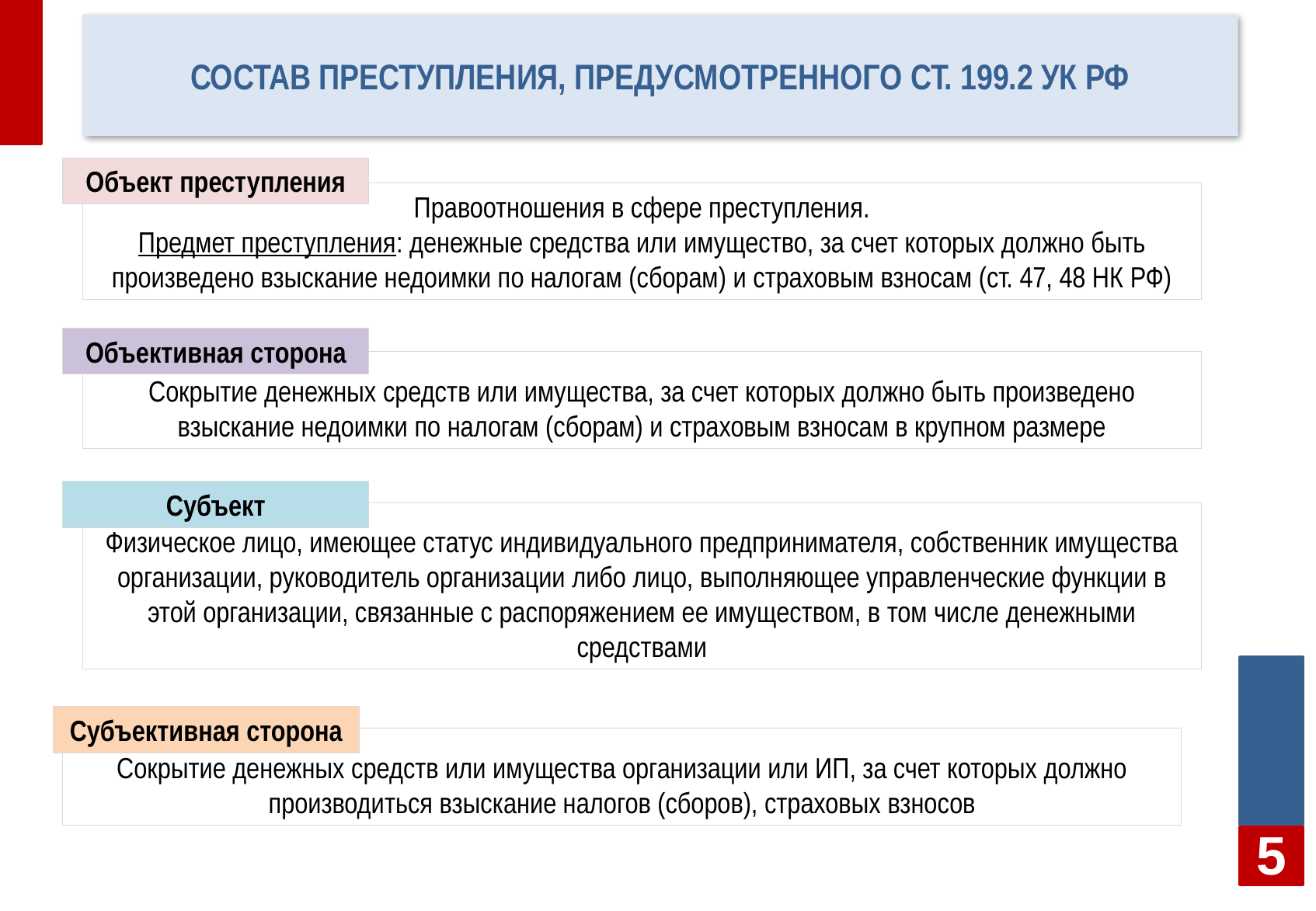

#
Состав преступления, предусмотренного ст. 199.2 УК РФ
Объект преступления
Правоотношения в сфере преступления.
Предмет преступления: денежные средства или имущество, за счет которых должно быть произведено взыскание недоимки по налогам (сборам) и страховым взносам (ст. 47, 48 НК РФ)
Объективная сторона

Сокрытие денежных средств или имущества, за счет которых должно быть произведено взыскание недоимки по налогам (сборам) и страховым взносам в крупном размере
Субъект

Физическое лицо, имеющее статус индивидуального предпринимателя, собственник имущества организации, руководитель организации либо лицо, выполняющее управленческие функции в этой организации, связанные с распоряжением ее имуществом, в том числе денежными средствами
Субъективная сторона

Сокрытие денежных средств или имущества организации или ИП, за счет которых должно производиться взыскание налогов (сборов), страховых взносов
5